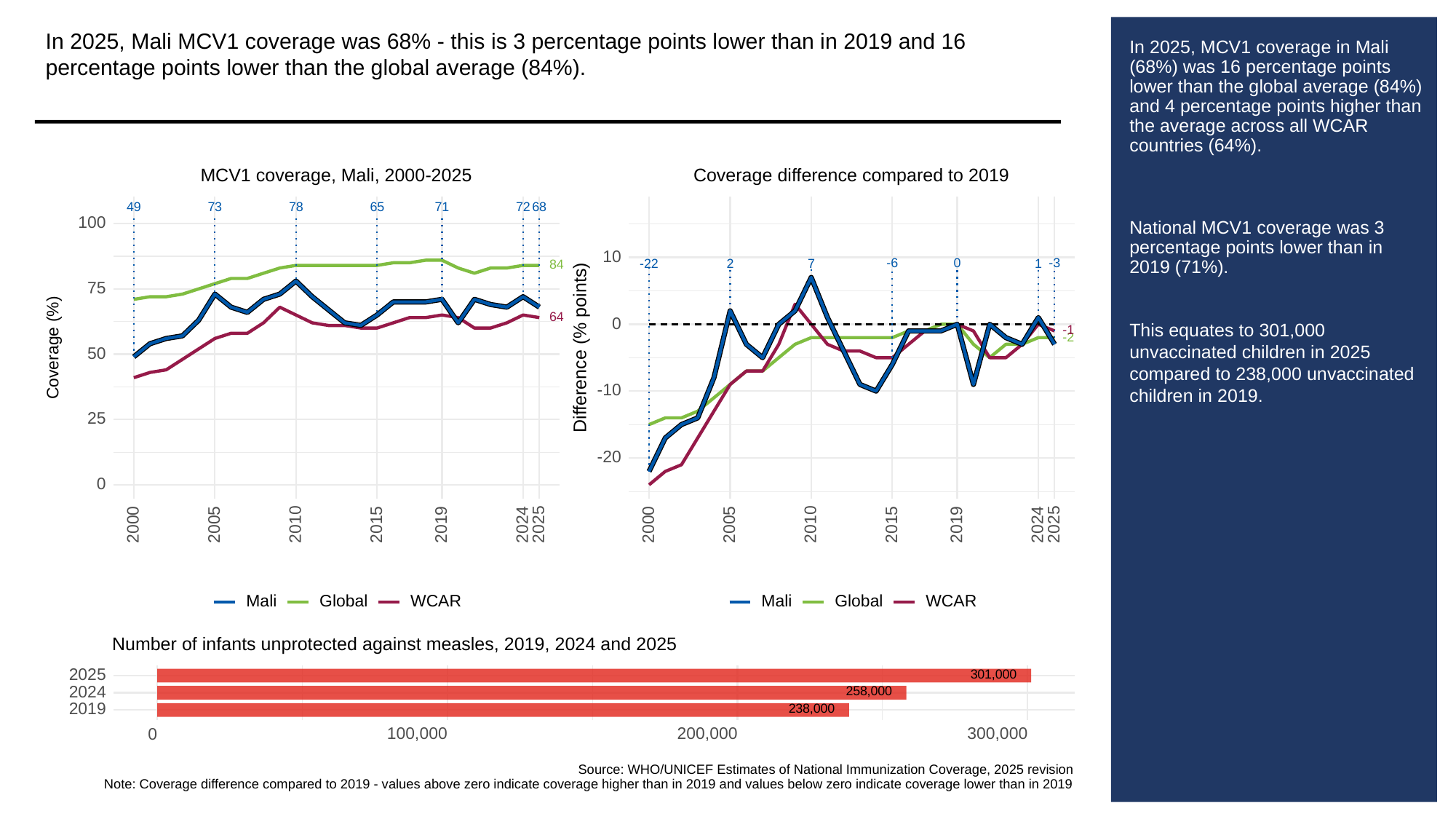

In 2025, Mali MCV1 coverage was 68% - this is 3 percentage points lower than in 2019 and 16 percentage points lower than the global average (84%).
# In 2025, MCV1 coverage in Mali (68%) was 16 percentage points lower than the global average (84%) and 4 percentage points higher than the average across all WCAR countries (64%).

National MCV1 coverage was 3 percentage points lower than in 2019 (71%).

This equates to 301,000 unvaccinated children in 2025 compared to 238,000 unvaccinated children in 2019.

MCV1 coverage, Mali, 2000-2025
Coverage difference compared to 2019

73
49
78
65
68
71
72
100

10

-3
-6
0
-22
2
1
7

84

75

64
0

-1
-2
Difference (% points)
Coverage (%)
50

-10

25

-20

0

2000
2005
2010
2015
2019
2024
2025
2000
2005
2010
2015
2019
2024
2025
Global
WCAR
Global
WCAR
Mali
Mali

Number of infants unprotected against measles, 2019, 2024 and 2025

301,000
2025

258,000
2024

238,000
2019

100,000
200,000
300,000
0
Source: WHO/UNICEF Estimates of National Immunization Coverage, 2025 revision
Note: Coverage difference compared to 2019 - values above zero indicate coverage higher than in 2019 and values below zero indicate coverage lower than in 2019